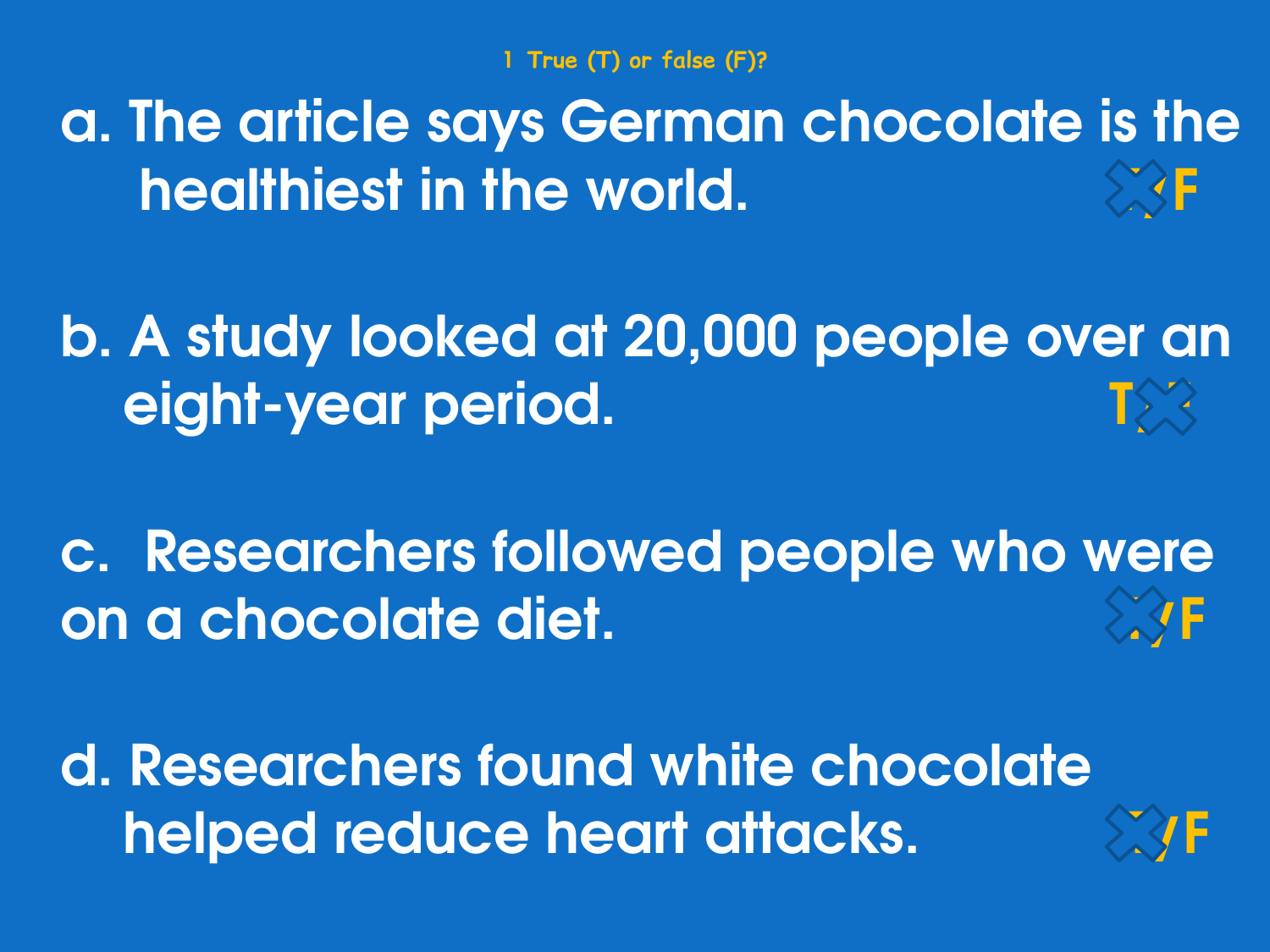

# 1  True (T) or false (F)?
	a. The article says German chocolate is the
     healthiest in the world.                       T/F
	b. A study looked at 20,000 people over an
    eight-year period.                               T/F
	c.  Researchers followed people who were on a chocolate diet.                                T/F
	d. Researchers found white chocolate
    helped reduce heart attacks.             T/F